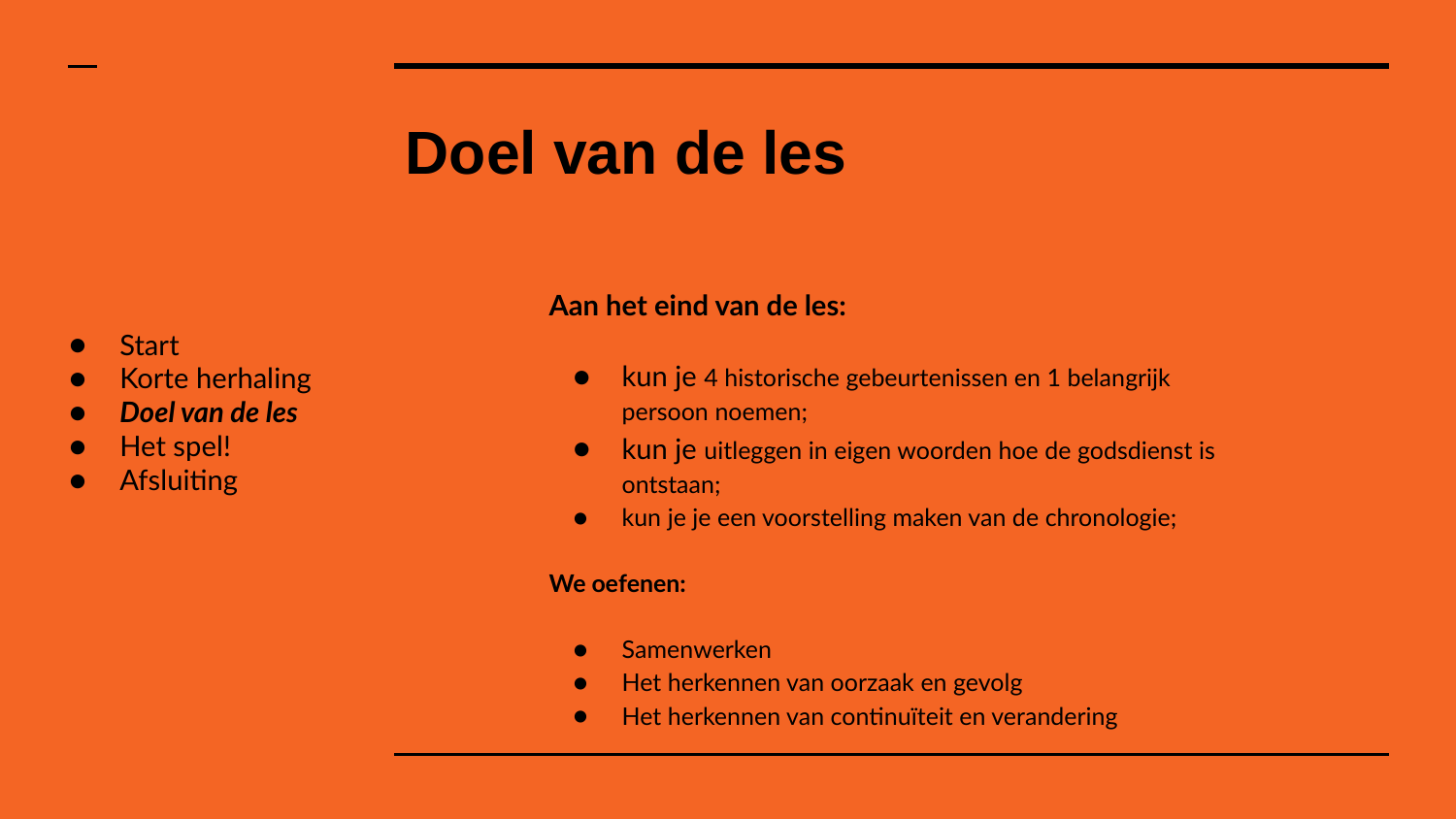

# Doel van de les
Aan het eind van de les:
kun je 4 historische gebeurtenissen en 1 belangrijk persoon noemen;
kun je uitleggen in eigen woorden hoe de godsdienst is ontstaan;
kun je je een voorstelling maken van de chronologie;
We oefenen:
Samenwerken
Het herkennen van oorzaak en gevolg
Het herkennen van continuïteit en verandering
Start
Korte herhaling
Doel van de les
Het spel!
Afsluiting